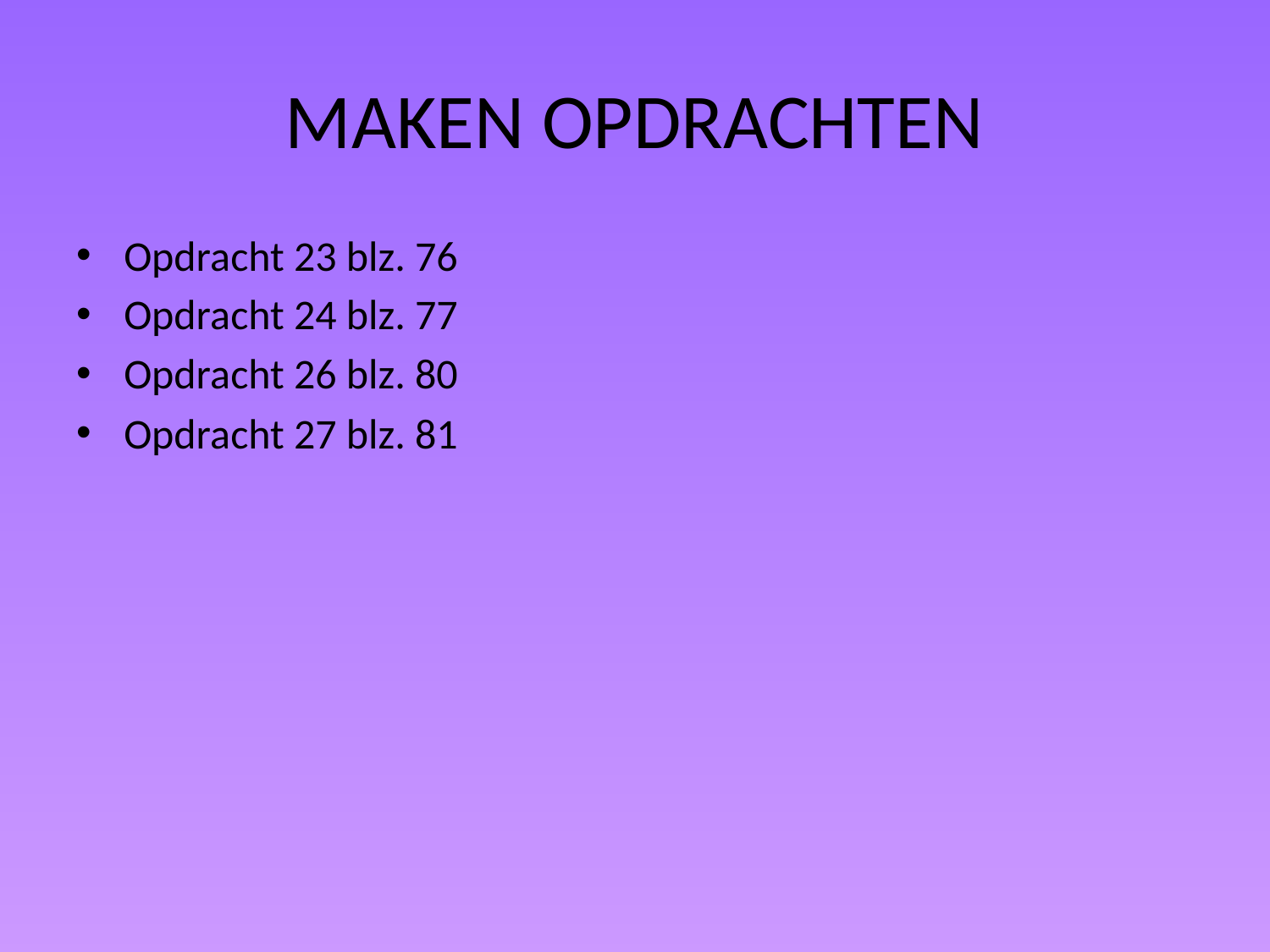

# MAKEN OPDRACHTEN
Opdracht 23 blz. 76
Opdracht 24 blz. 77
Opdracht 26 blz. 80
Opdracht 27 blz. 81